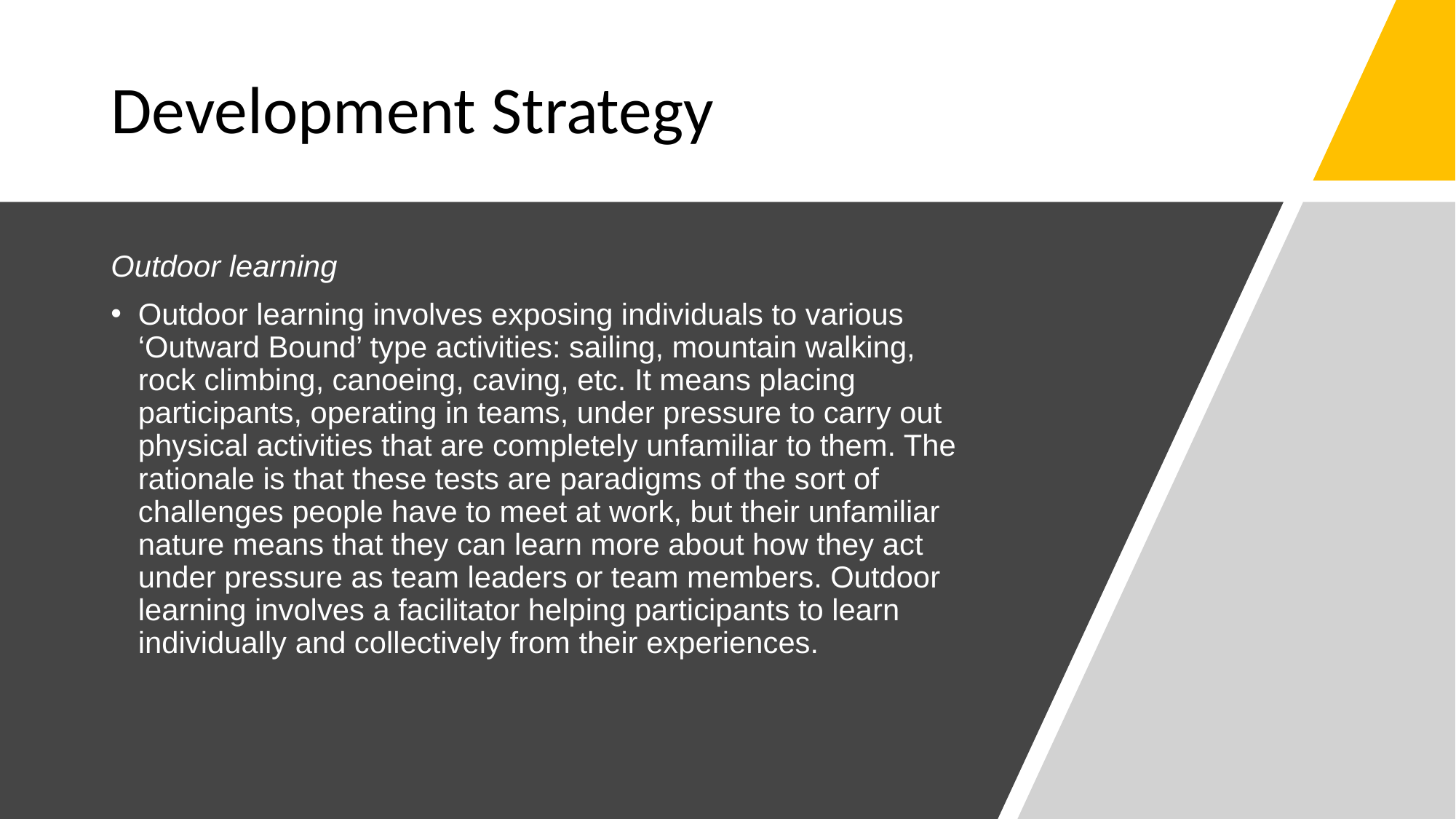

# Development Strategy

Outdoor learning
Outdoor learning involves exposing individuals to various ‘Outward Bound’ type activities: sailing, mountain walking, rock climbing, canoeing, caving, etc. It means placing participants, operating in teams, under pressure to carry out physical activities that are completely unfamiliar to them. The rationale is that these tests are paradigms of the sort of challenges people have to meet at work, but their unfamiliar nature means that they can learn more about how they act under pressure as team leaders or team members. Outdoor learning involves a facilitator helping participants to learn individually and collectively from their experiences.